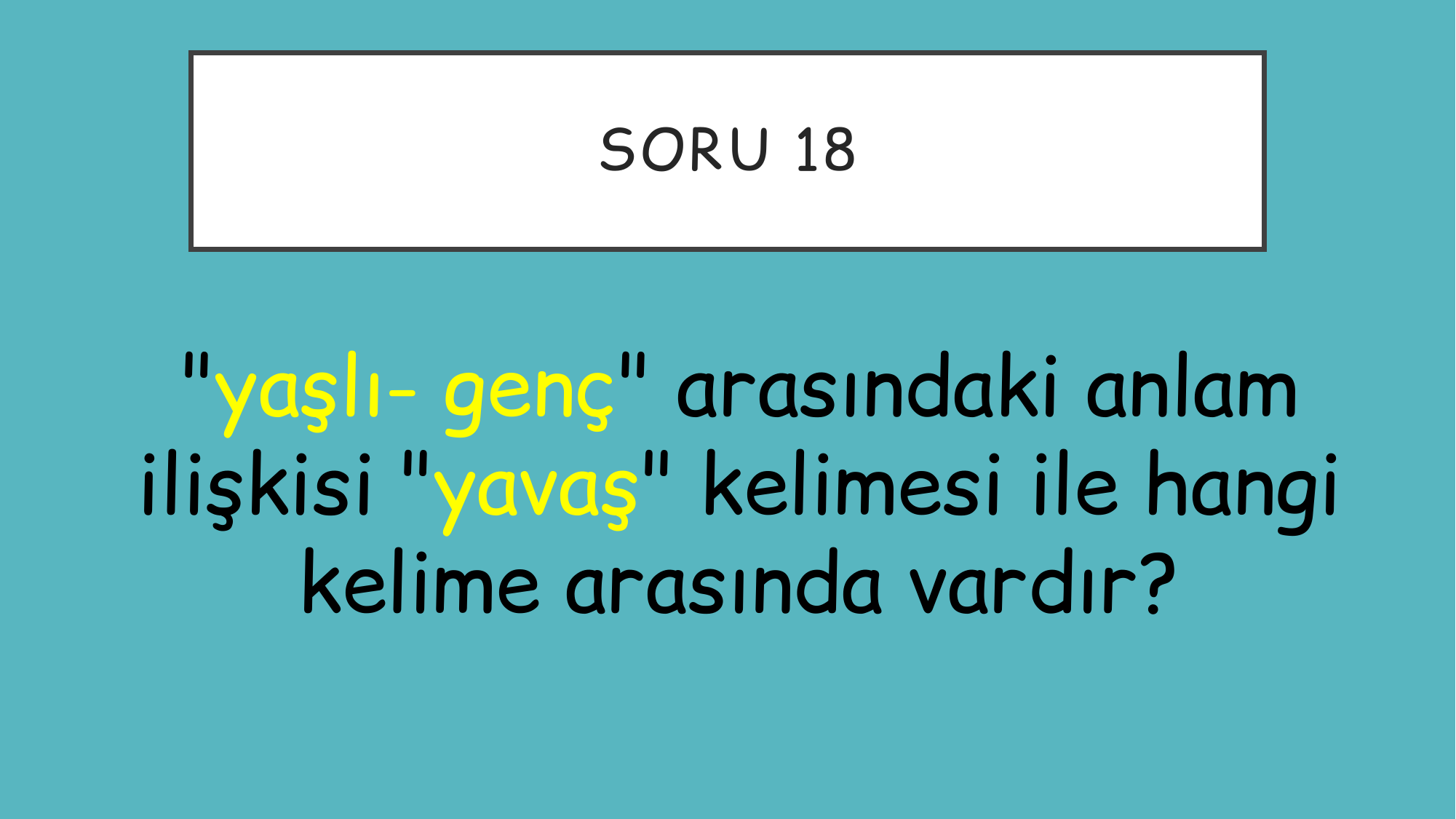

# Soru 18
"yaşlı- genç" arasındaki anlam ilişkisi "yavaş" kelimesi ile hangi kelime arasında vardır?